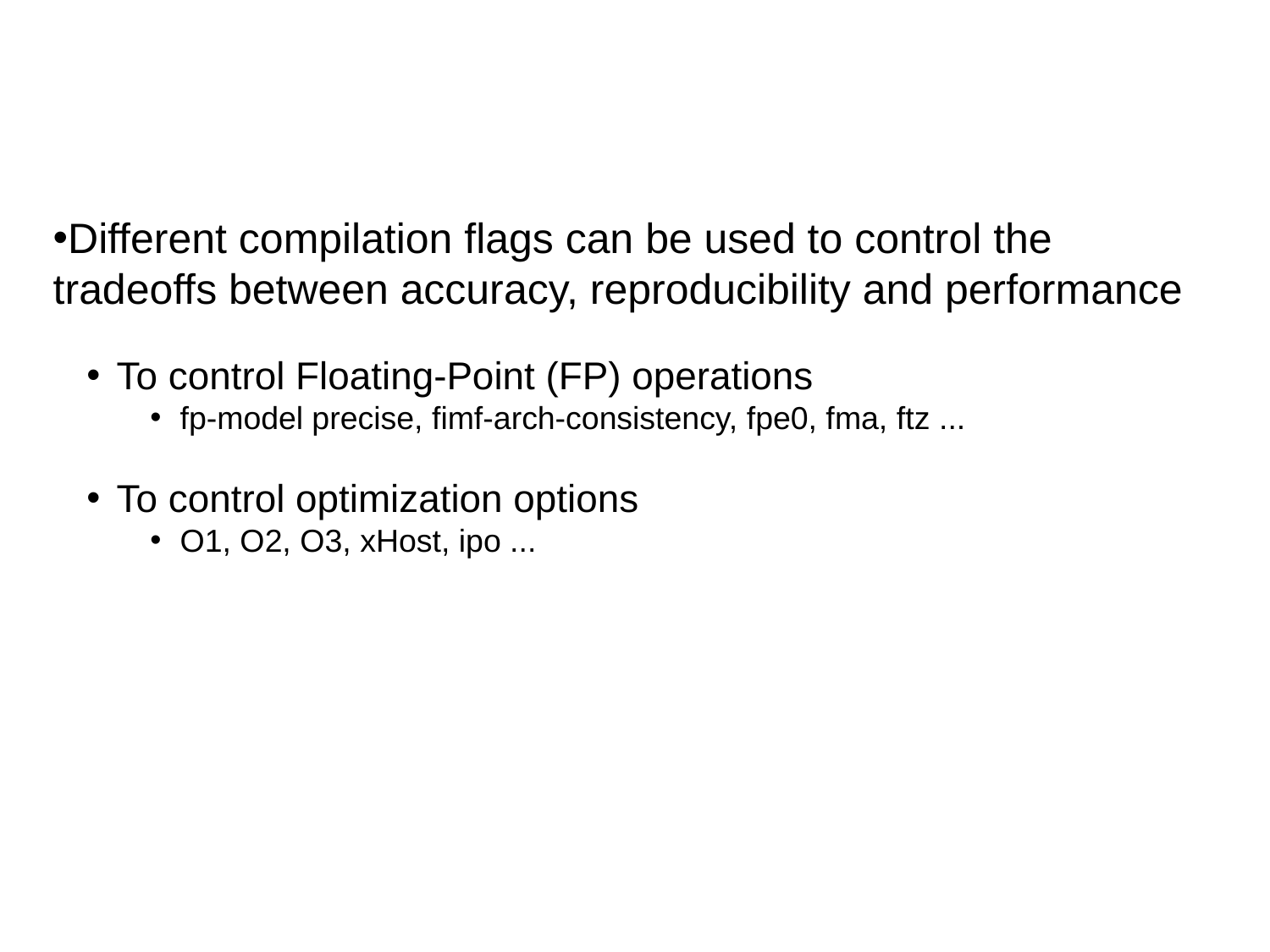

Different compilation flags can be used to control the tradeoffs between accuracy, reproducibility and performance

To control Floating-Point (FP) operations
fp-model precise, fimf-arch-consistency, fpe0, fma, ftz ...

To control optimization options
O1, O2, O3, xHost, ipo ...